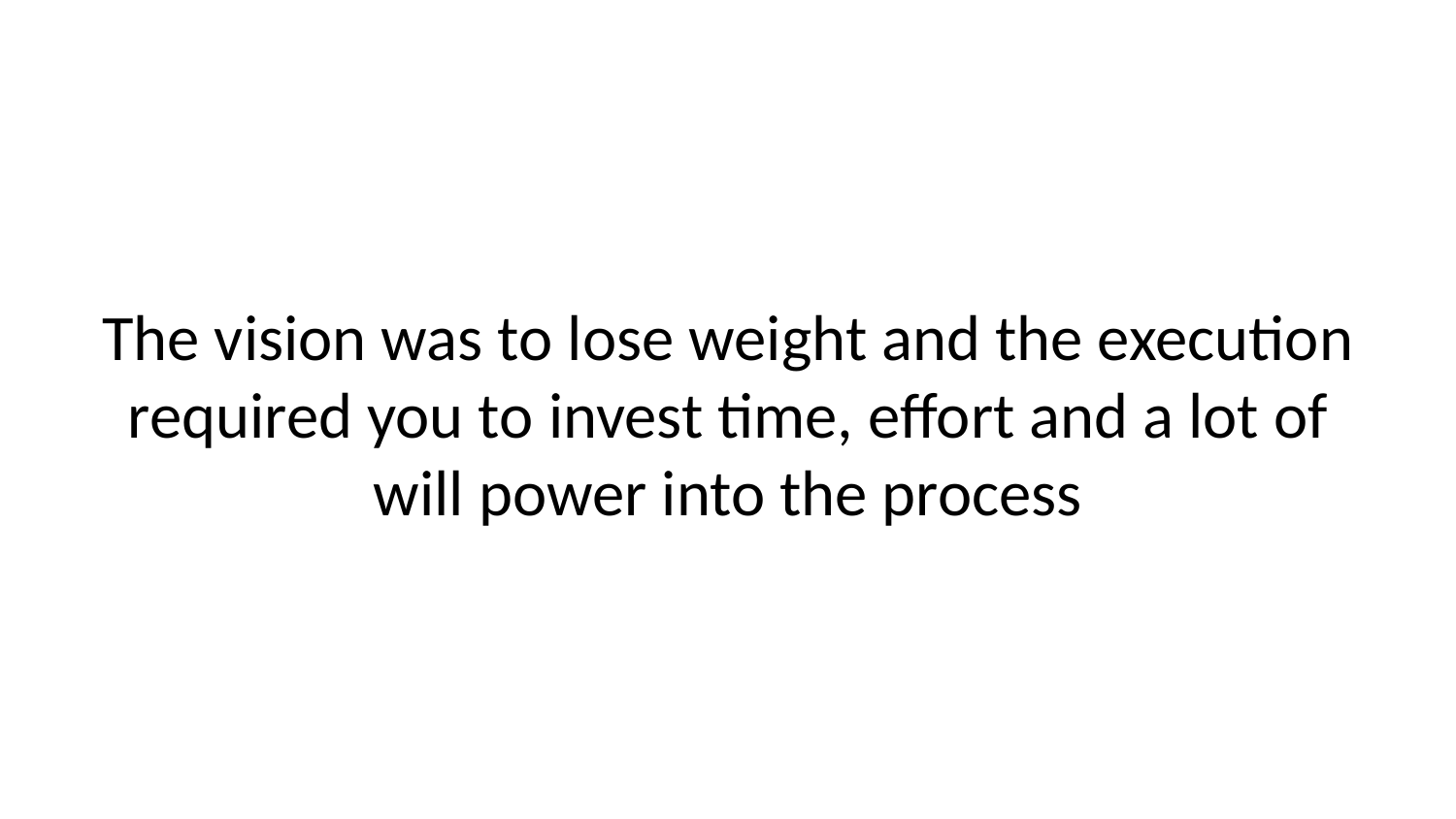

The vision was to lose weight and the execution required you to invest time, effort and a lot of will power into the process